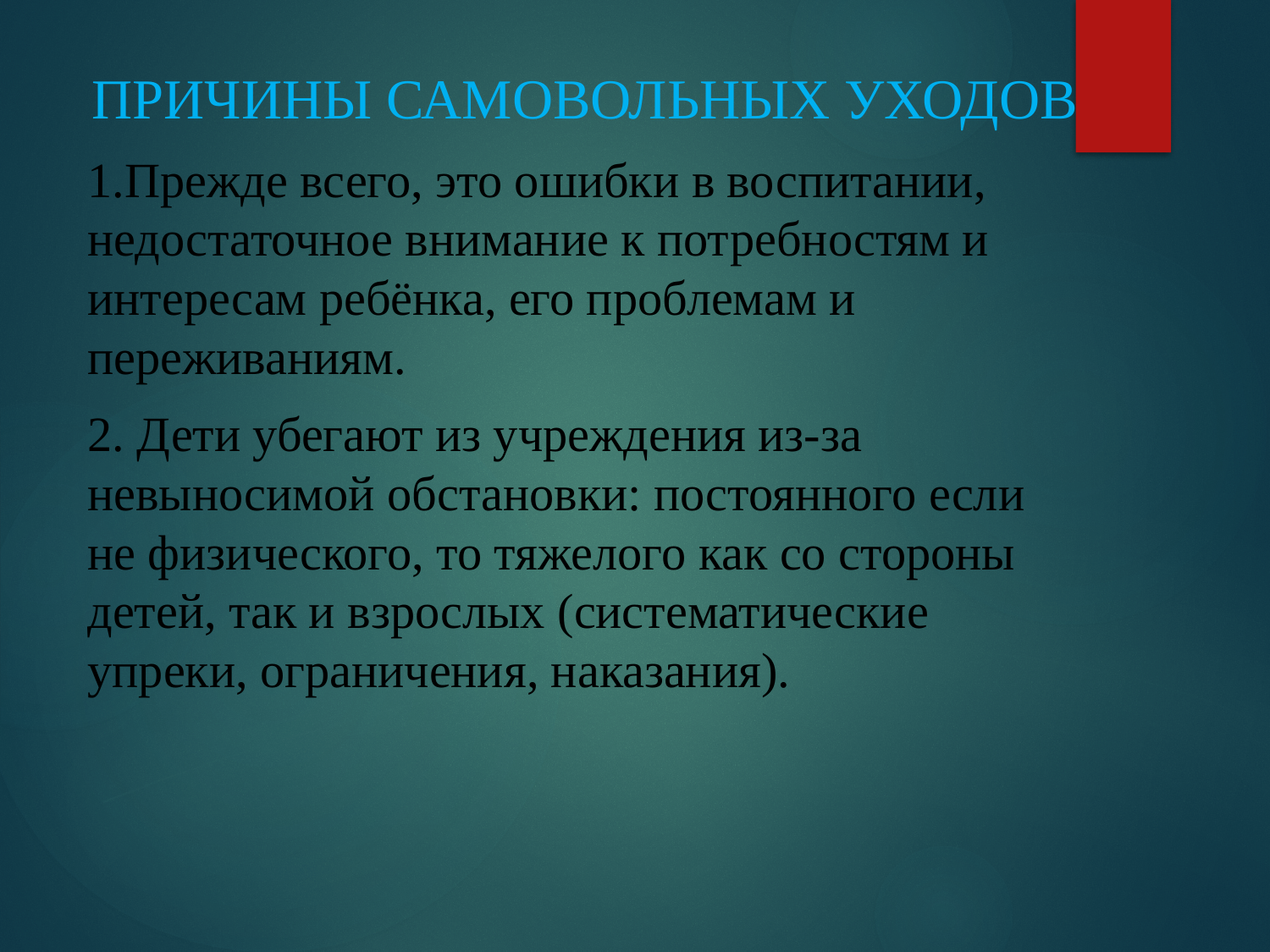

ПРИЧИНЫ САМОВОЛЬНЫХ УХОДОВ
1.Прежде всего, это ошибки в воспитании, недостаточное внимание к потребностям и интересам ребёнка, его проблемам и переживаниям.
2. Дети убегают из учреждения из-за невыносимой обстановки: постоянного если не физического, то тяжелого как со стороны детей, так и взрослых (систематические упреки, ограничения, наказания).